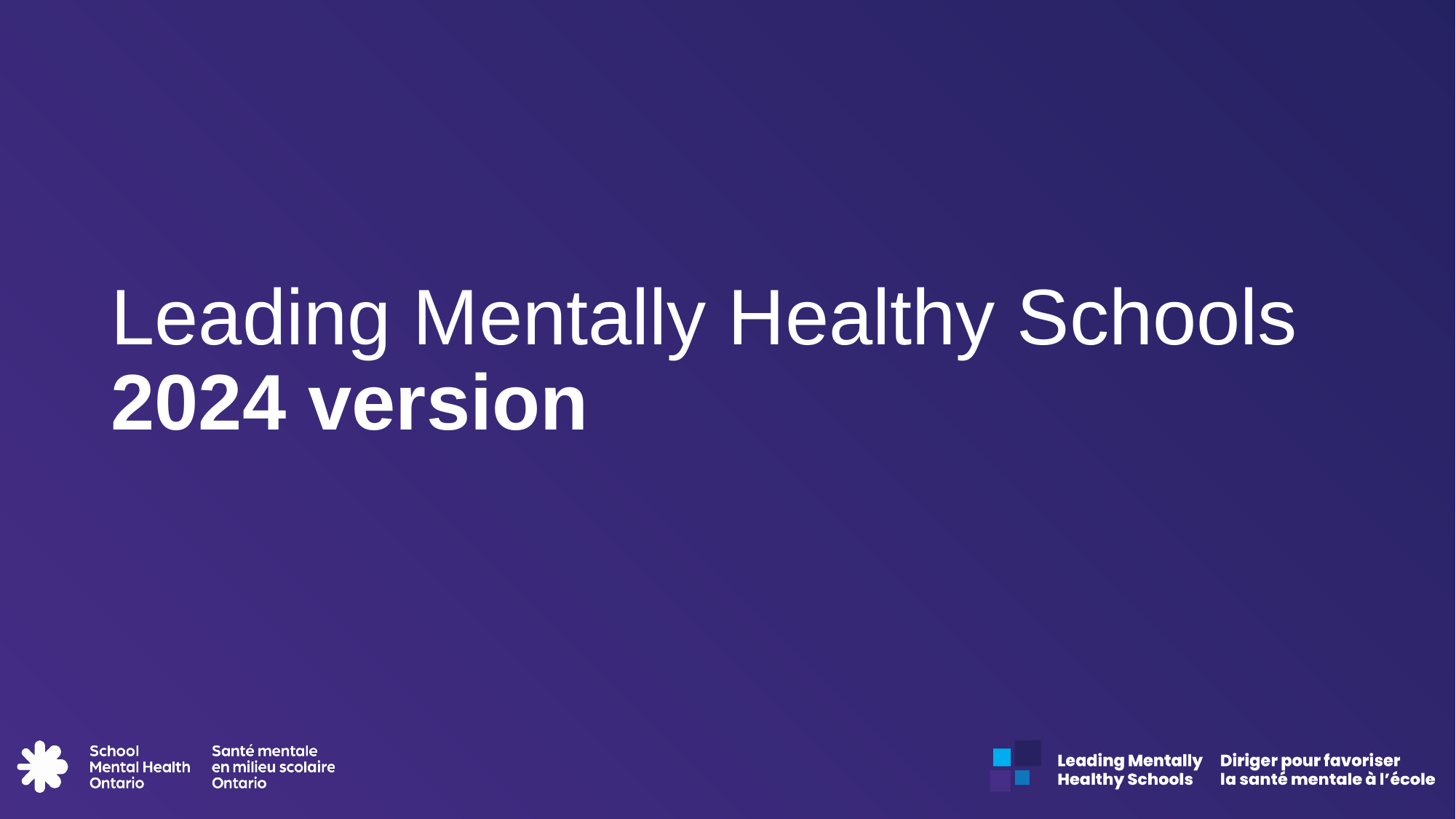

# Leading Mentally Healthy Schools 2024 version